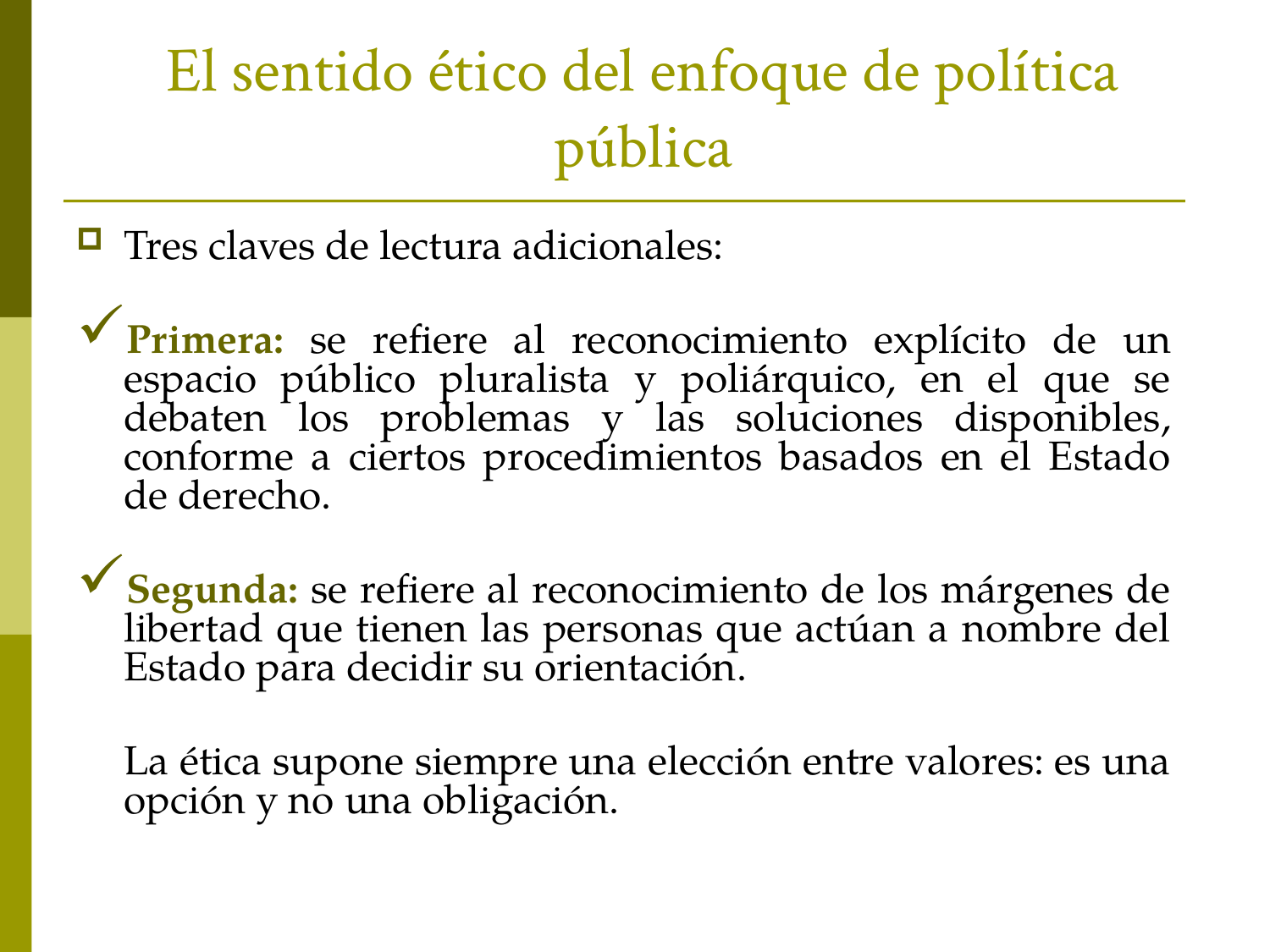

# El sentido ético del enfoque de política pública
Tres claves de lectura adicionales:

Primera: se refiere al reconocimiento explícito de un espacio público pluralista y poliárquico, en el que se debaten los problemas y las soluciones disponibles, conforme a ciertos procedimientos basados en el Estado de derecho.

Segunda: se refiere al reconocimiento de los márgenes de libertad que tienen las personas que actúan a nombre del Estado para decidir su orientación.

	La ética supone siempre una elección entre valores: es una opción y no una obligación.